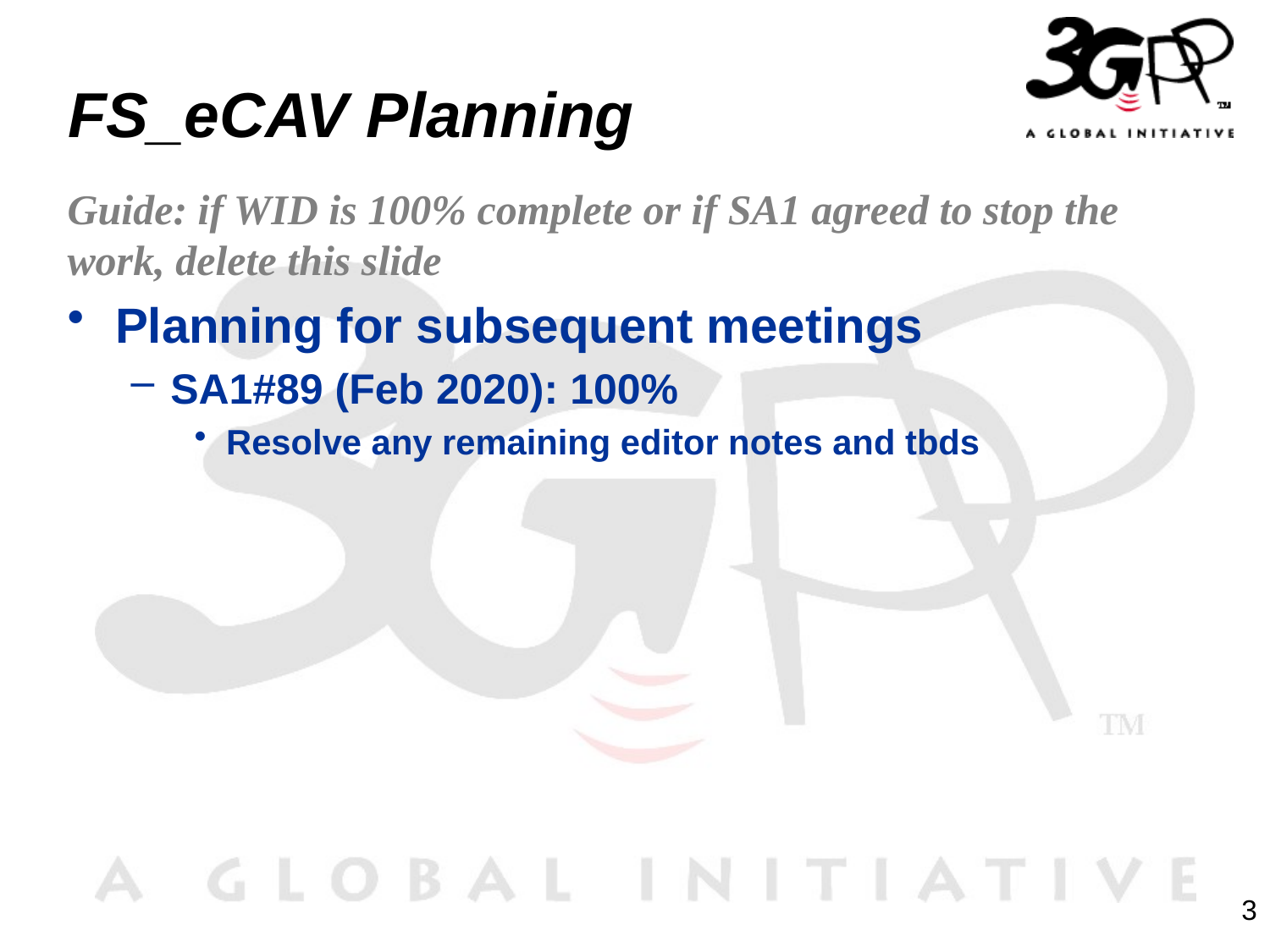

# FS_eCAV Planning
Guide: if WID is 100% complete or if SA1 agreed to stop the work, delete this slide
Planning for subsequent meetings
SA1#89 (Feb 2020): 100%
Resolve any remaining editor notes and tbds
3